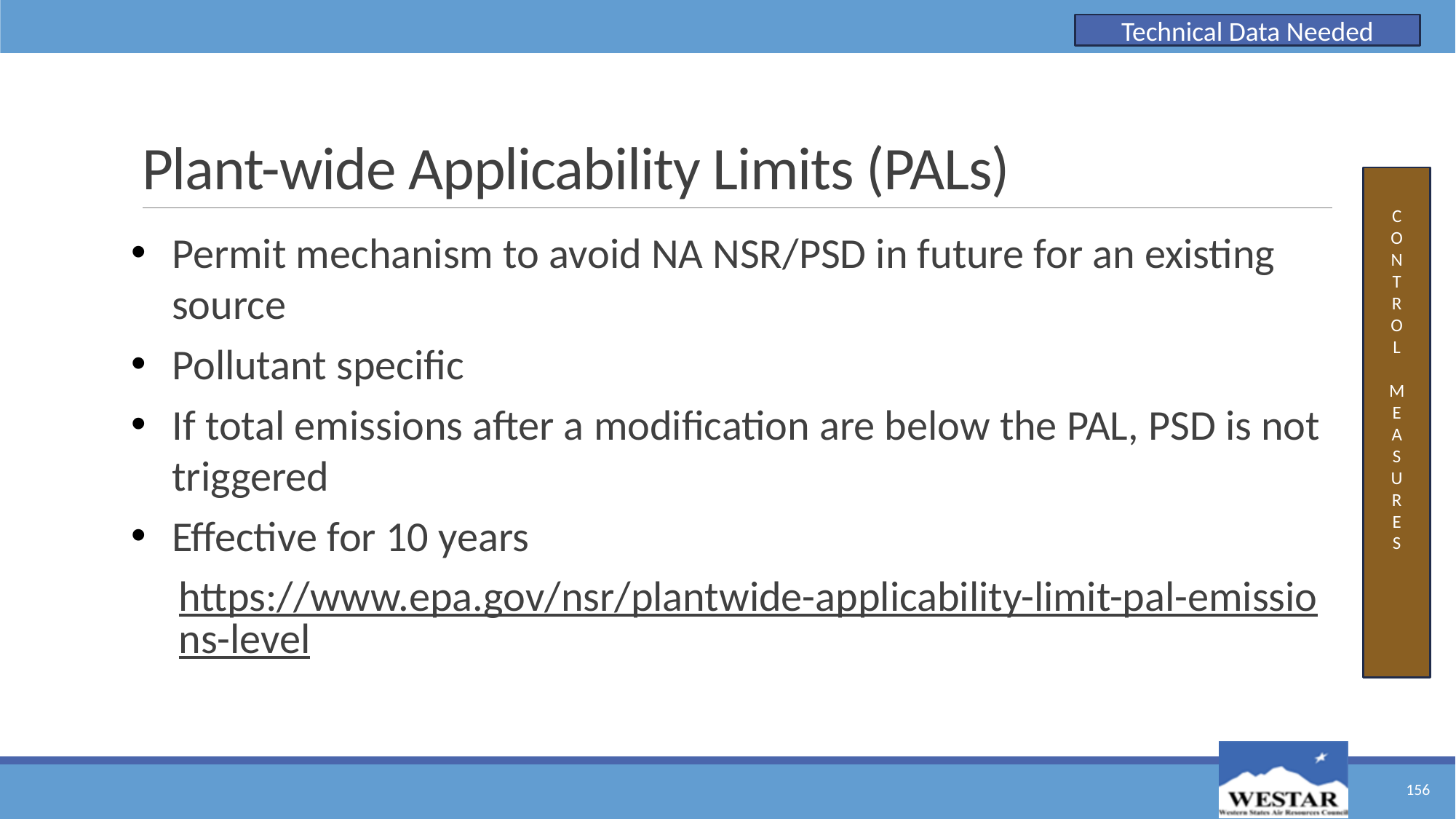

Technical Data Needed
# Plant-wide Applicability Limits (PALs)
C
O
N
T
R
O
L

M
E
A
S
U
R
E
S

Permit mechanism to avoid NA NSR/PSD in future for an existing source
Pollutant specific
If total emissions after a modification are below the PAL, PSD is not triggered
Effective for 10 years
https://www.epa.gov/nsr/plantwide-applicability-limit-pal-emissions-level

156